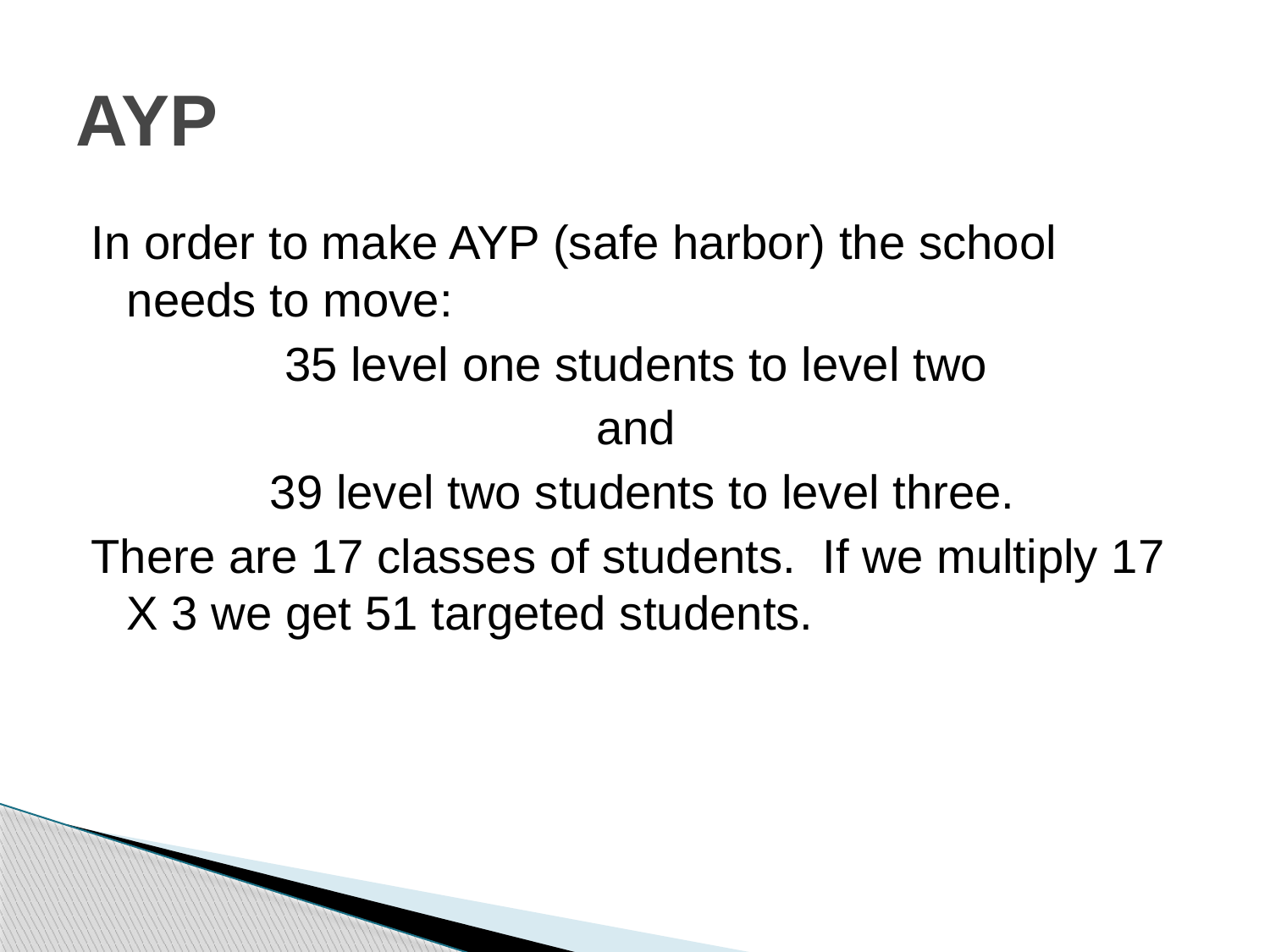

# AYP
In order to make AYP (safe harbor) the school needs to move:
35 level one students to level two
and
39 level two students to level three.
There are 17 classes of students.  If we multiply 17 X 3 we get 51 targeted students.